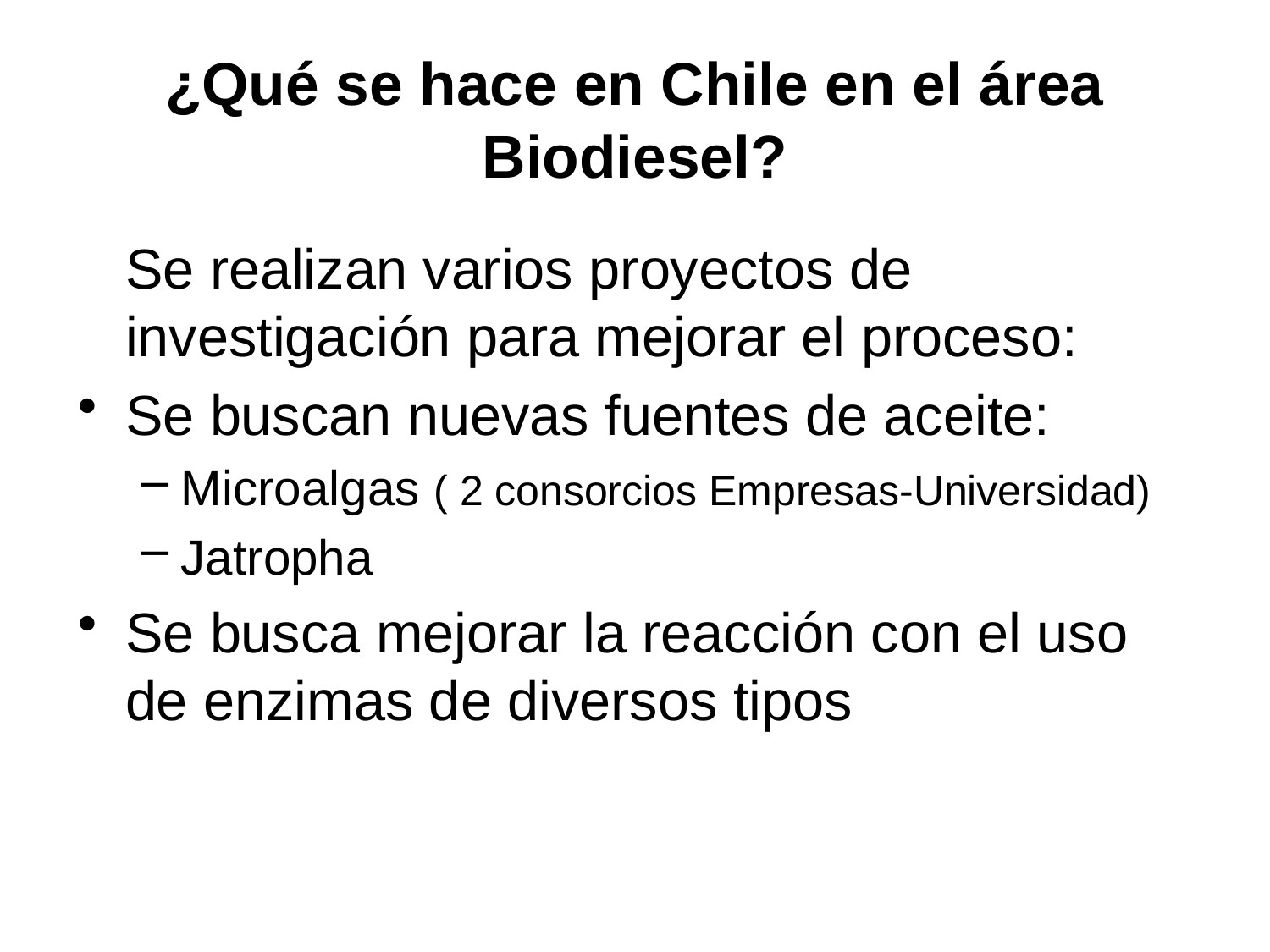

¿Qué se hace en Chile en el área Biodiesel?
	Se realizan varios proyectos de investigación para mejorar el proceso:
Se buscan nuevas fuentes de aceite:
Microalgas ( 2 consorcios Empresas-Universidad)
Jatropha
Se busca mejorar la reacción con el uso de enzimas de diversos tipos